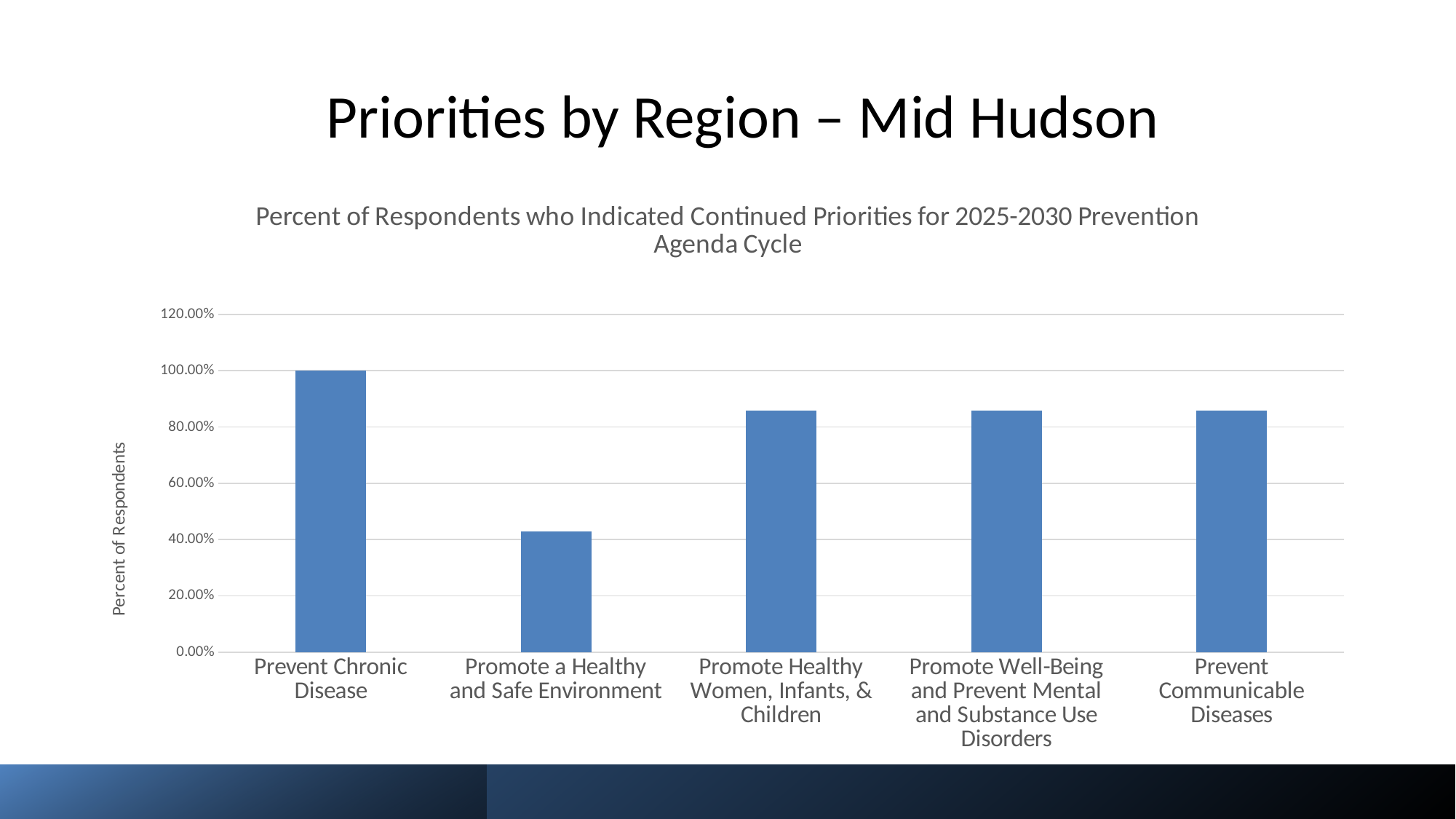

# Priorities by Region – Mid Hudson

### Chart: Percent of Respondents who Indicated Continued Priorities for 2025-2030 Prevention Agenda Cycle

| Category |  |
|---|---|
| Prevent Chronic Disease | 1.0 |
| Promote a Healthy and Safe Environment  | 0.42857142857142855 |
| Promote Healthy Women, Infants, & Children | 0.8571428571428571 |
| Promote Well-Being and Prevent Mental and Substance Use Disorders | 0.8571428571428571 |
| Prevent Communicable Diseases | 0.8571428571428571 |